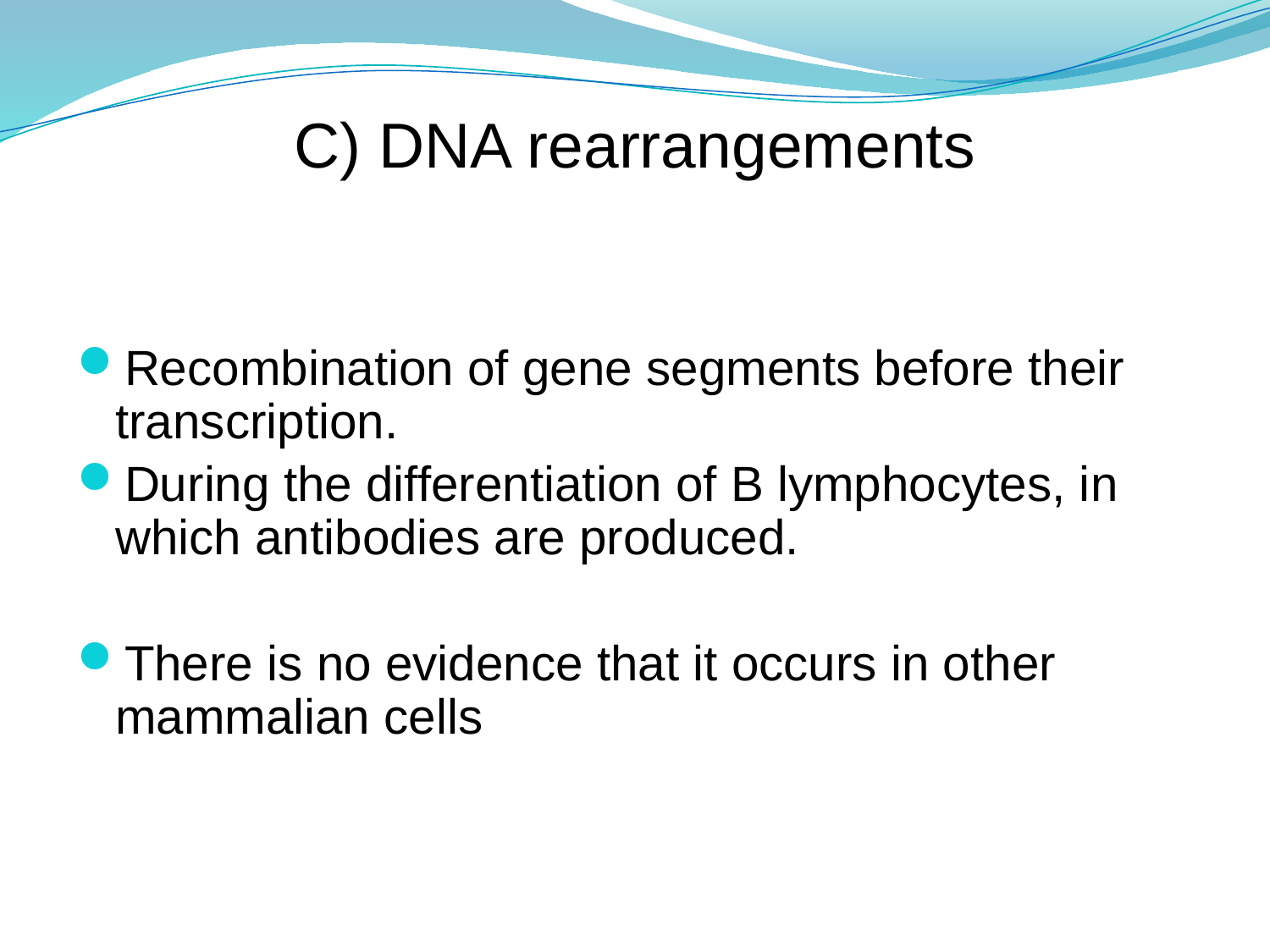

C) DNA rearrangements

Recombination of gene segments before their transcription.
During the differentiation of B lymphocytes, in which antibodies are produced.

There is no evidence that it occurs in other mammalian cells